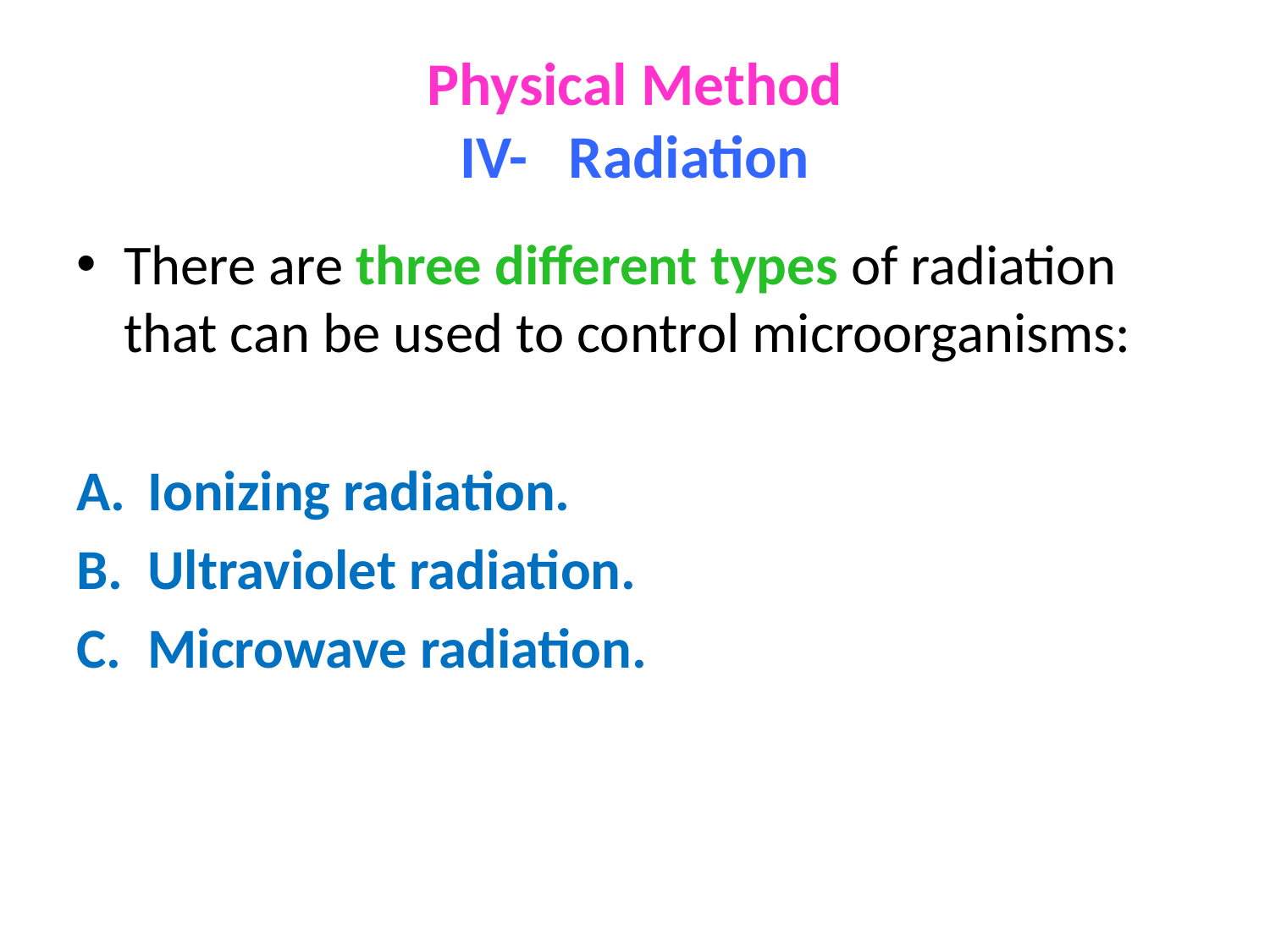

# Physical Method IV-   Radiation
There are three different types of radiation that can be used to control microorganisms:

Ionizing radiation.
Ultraviolet radiation.
Microwave radiation.